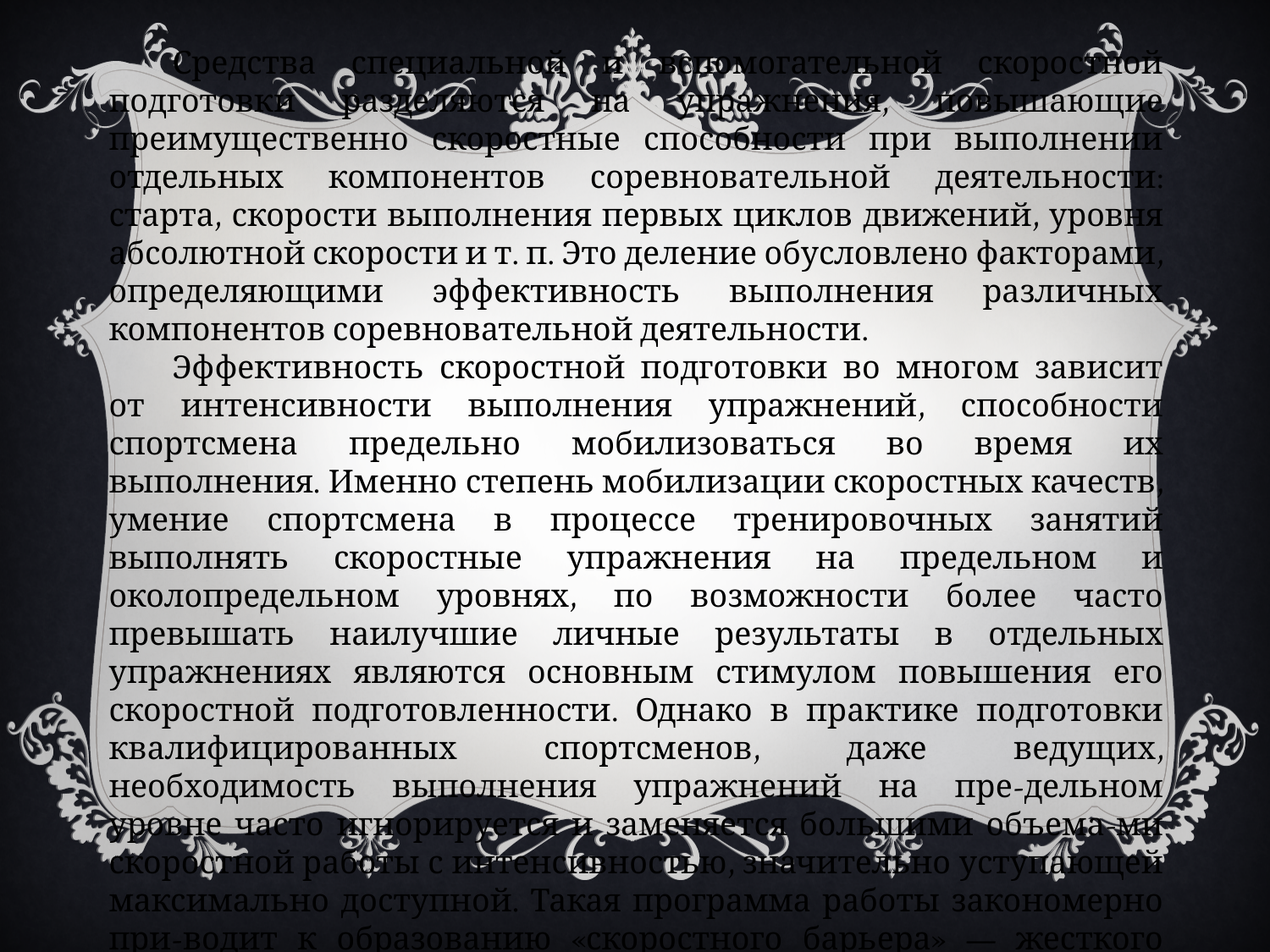

Средства специальной и вспомогательной скоростной подготовки разделяются на упражнения, повышающие преимущественно скоростные способности при выполнении отдельных компонентов соревновательной деятельности: старта, скорости выполнения первых циклов движений, уровня абсолютной скорости и т. п. Это деление обусловлено факторами, определяющими эффективность выполнения различных компонентов соревновательной деятельности.
Эффективность скоростной подготовки во многом зависит от интенсивности выполнения упражнений, способности спортсмена предельно мобилизоваться во время их выполнения. Именно степень мобилизации скоростных качеств, умение спортсмена в процессе тренировочных занятий выполнять скоростные упражнения на предельном и околопредельном уровнях, по возможности более часто превышать наилучшие личные результаты в отдельных упражнениях являются основным стимулом повышения его скоростной подготовленности. Однако в практике подготовки квалифицированных спортсменов, даже ведущих, необходимость выполнения упражнений на пре-дельном уровне часто игнорируется и заменяется большими объема-ми скоростной работы с интенсивностью, значительно уступающей максимально доступной. Такая программа работы закономерно при-водит к образованию «скоростного барьера» — жесткого стереотипа, трудно преодолимого и серьезно препятствующего росту скоростных возможностей спортсмена.